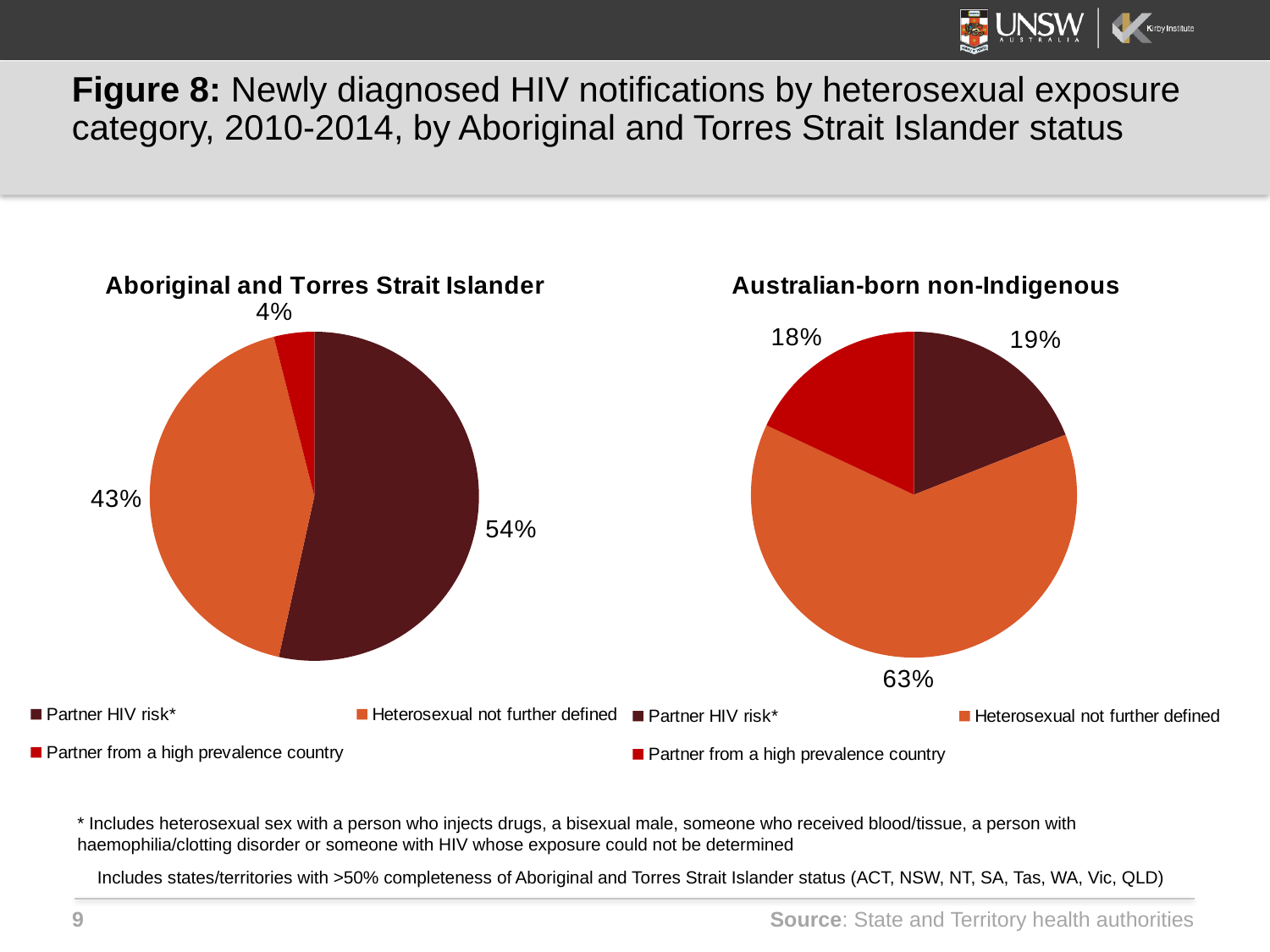

# Figure 8: Newly diagnosed HIV notifications by heterosexual exposure category, 2010-2014, by Aboriginal and Torres Strait Islander status

### Chart: Aboriginal and Torres Strait Islander

| Category | Aboriginal and Torres Strait Islander |
|---|---|
| Partner HIV risk* | 0.54 |
| Heterosexual not further defined | 0.43 |
| Partner from a high prevalence country | 0.04 |

### Chart: Australian-born non-Indigenous

| Category | Australian-born non-Indigenous |
|---|---|
| Partner HIV risk* | 0.19 |
| Heterosexual not further defined | 0.63 |
| Partner from a high prevalence country | 0.18 |
* Includes heterosexual sex with a person who injects drugs, a bisexual male, someone who received blood/tissue, a person with haemophilia/clotting disorder or someone with HIV whose exposure could not be determined
Includes states/territories with >50% completeness of Aboriginal and Torres Strait Islander status (ACT, NSW, NT, SA, Tas, WA, Vic, QLD)
Source: State and Territory health authorities

9